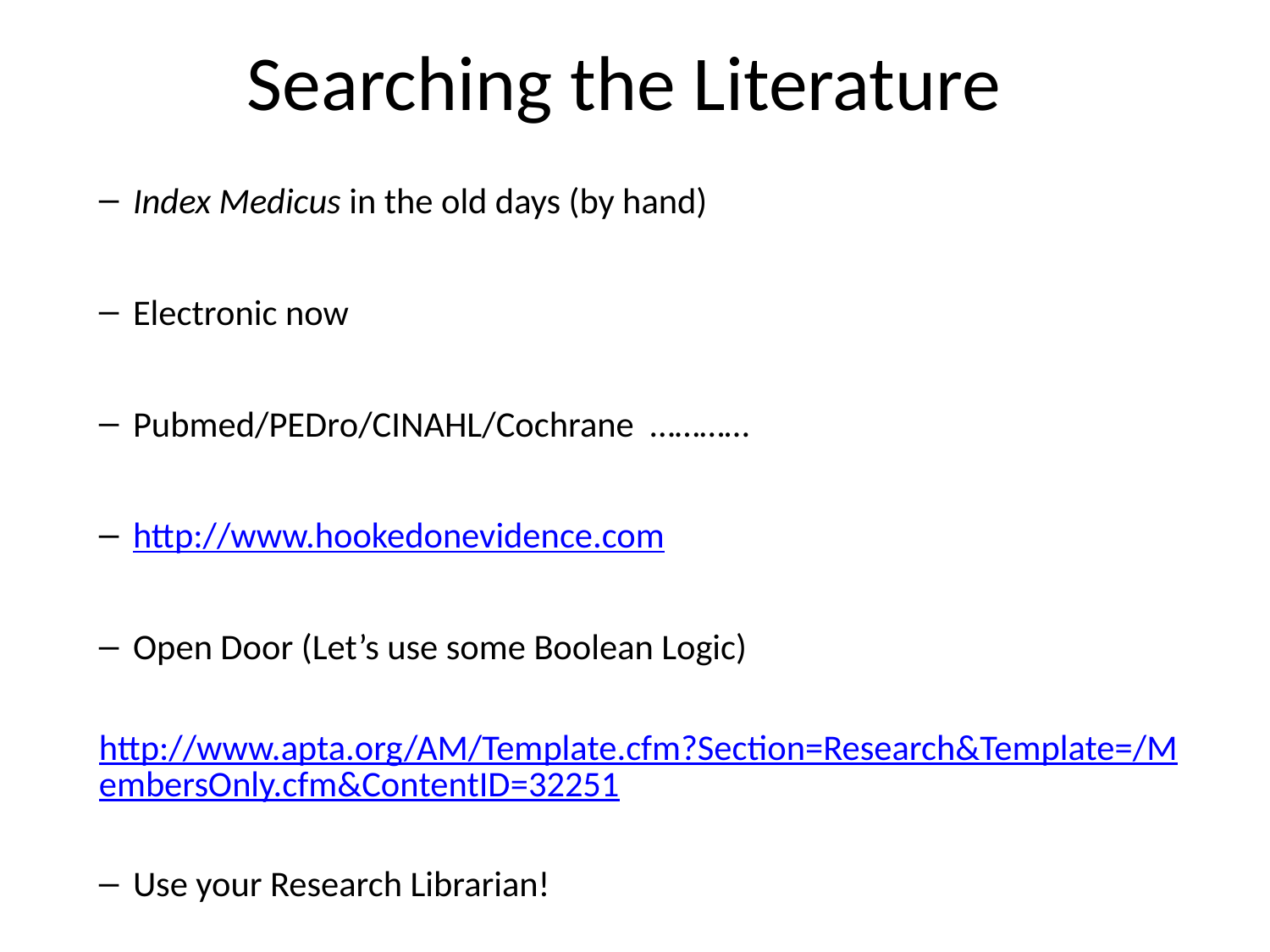

# Searching the Literature

Index Medicus in the old days (by hand)

Electronic now

Pubmed/PEDro/CINAHL/Cochrane  …………

http://www.hookedonevidence.com

Open Door (Let’s use some Boolean Logic)

http://www.apta.org/AM/Template.cfm?Section=Research&Template=/MembersOnly.cfm&ContentID=32251

Use your Research Librarian!